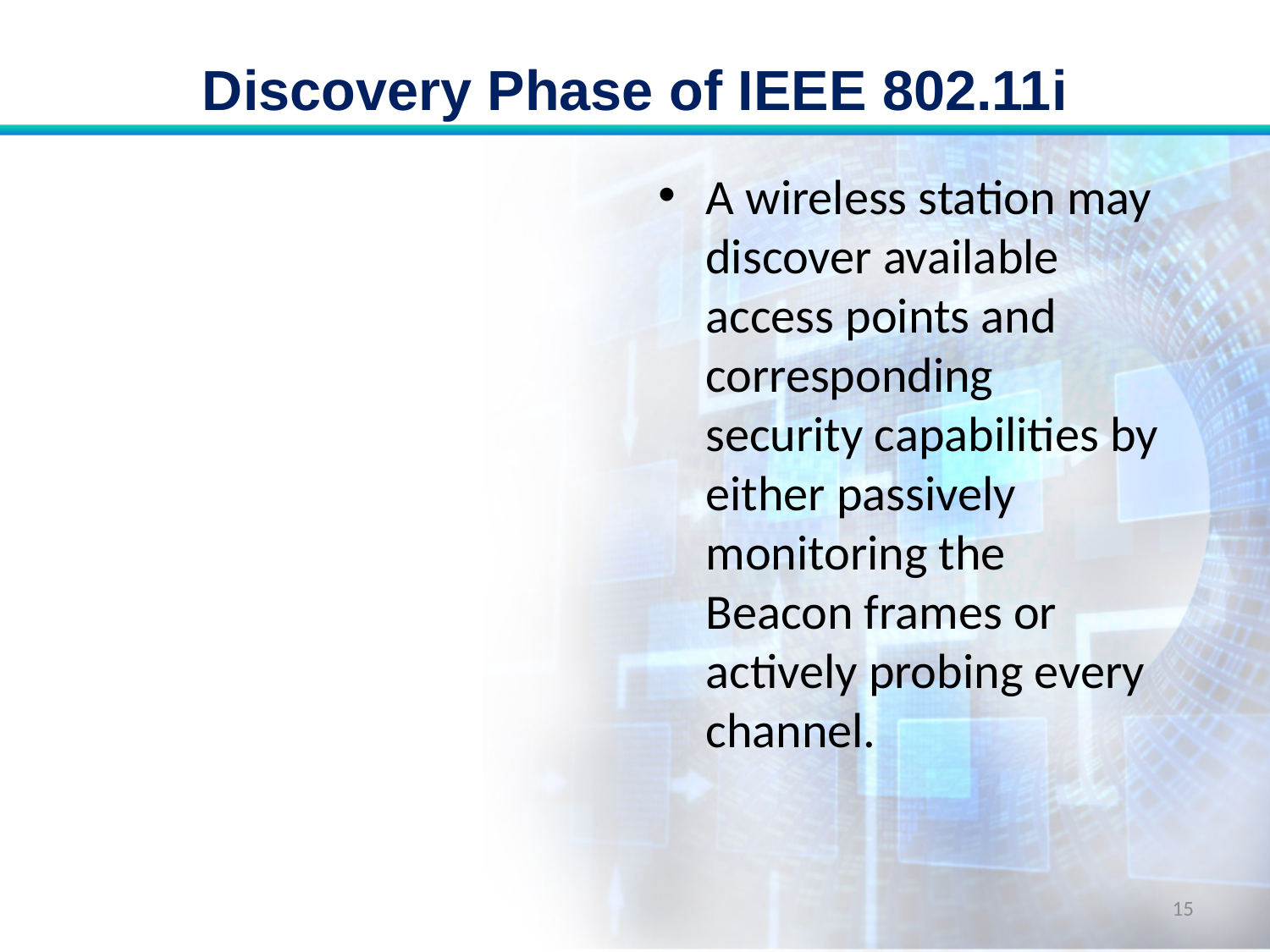

# Discovery Phase of IEEE 802.11i
A wireless station may discover available access points and corresponding security capabilities by either passively monitoring the Beacon frames or actively probing every channel.
15